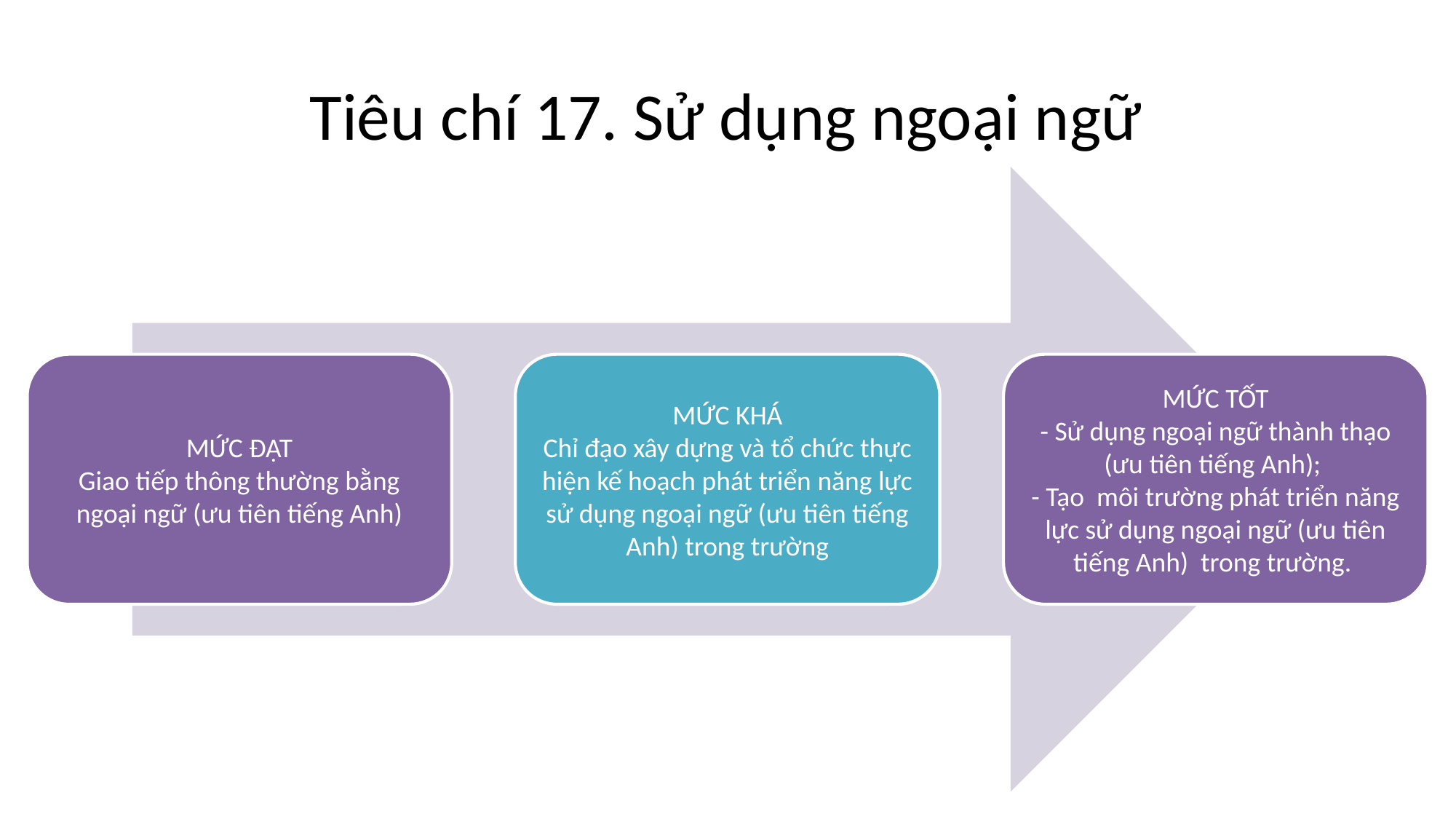

# Tiêu chí 17. Sử dụng ngoại ngữ
MỨC ĐẠT
Giao tiếp thông thường bằng ngoại ngữ (ưu tiên tiếng Anh)
MỨC KHÁ
Chỉ đạo xây dựng và tổ chức thực hiện kế hoạch phát triển năng lực sử dụng ngoại ngữ (ưu tiên tiếng Anh) trong trường
MỨC TỐT
- Sử dụng ngoại ngữ thành thạo (ưu tiên tiếng Anh);
- Tạo  môi trường phát triển năng lực sử dụng ngoại ngữ (ưu tiên tiếng Anh)  trong trường.